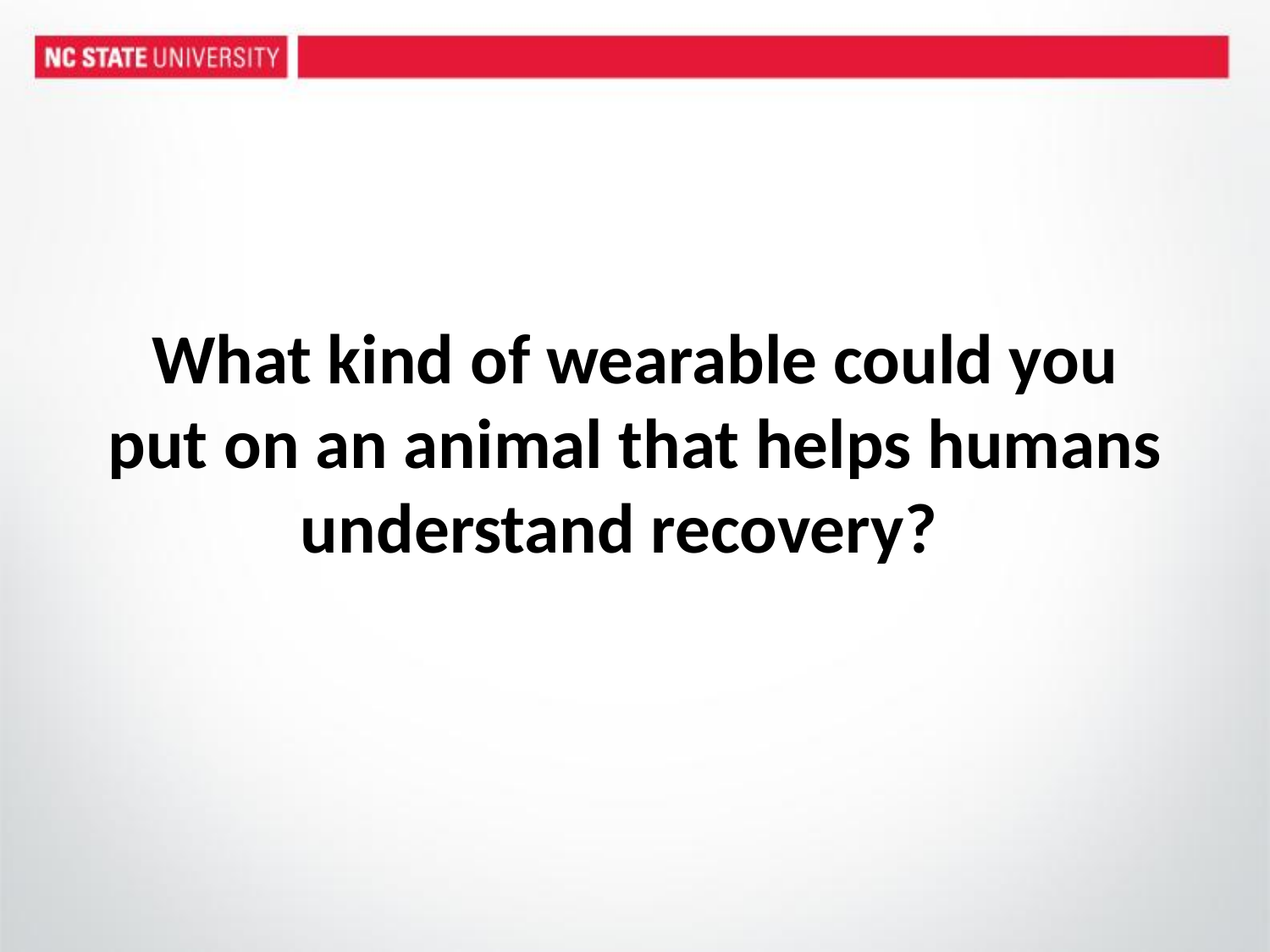

What kind of wearable could you put on an animal that helps humans understand recovery?